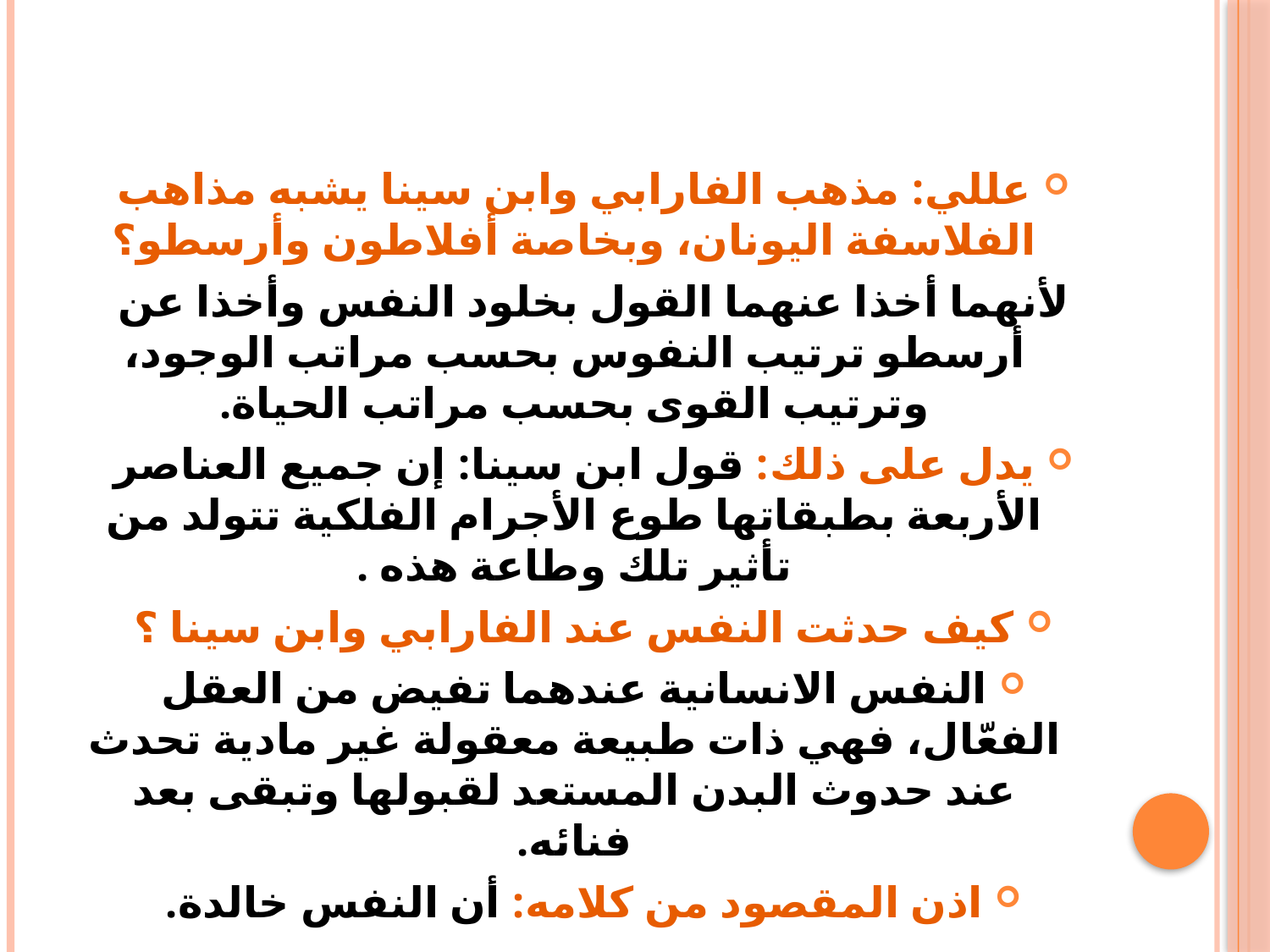

عللي: مذهب الفارابي وابن سينا يشبه مذاهب الفلاسفة اليونان، وبخاصة أفلاطون وأرسطو؟
لأنهما أخذا عنهما القول بخلود النفس وأخذا عن أرسطو ترتيب النفوس بحسب مراتب الوجود، وترتيب القوى بحسب مراتب الحياة.
يدل على ذلك: قول ابن سينا: إن جميع العناصر الأربعة بطبقاتها طوع الأجرام الفلكية تتولد من تأثير تلك وطاعة هذه .
كيف حدثت النفس عند الفارابي وابن سينا ؟
النفس الانسانية عندهما تفيض من العقل الفعّال، فهي ذات طبيعة معقولة غير مادية تحدث عند حدوث البدن المستعد لقبولها وتبقى بعد فنائه.
اذن المقصود من كلامه: أن النفس خالدة.